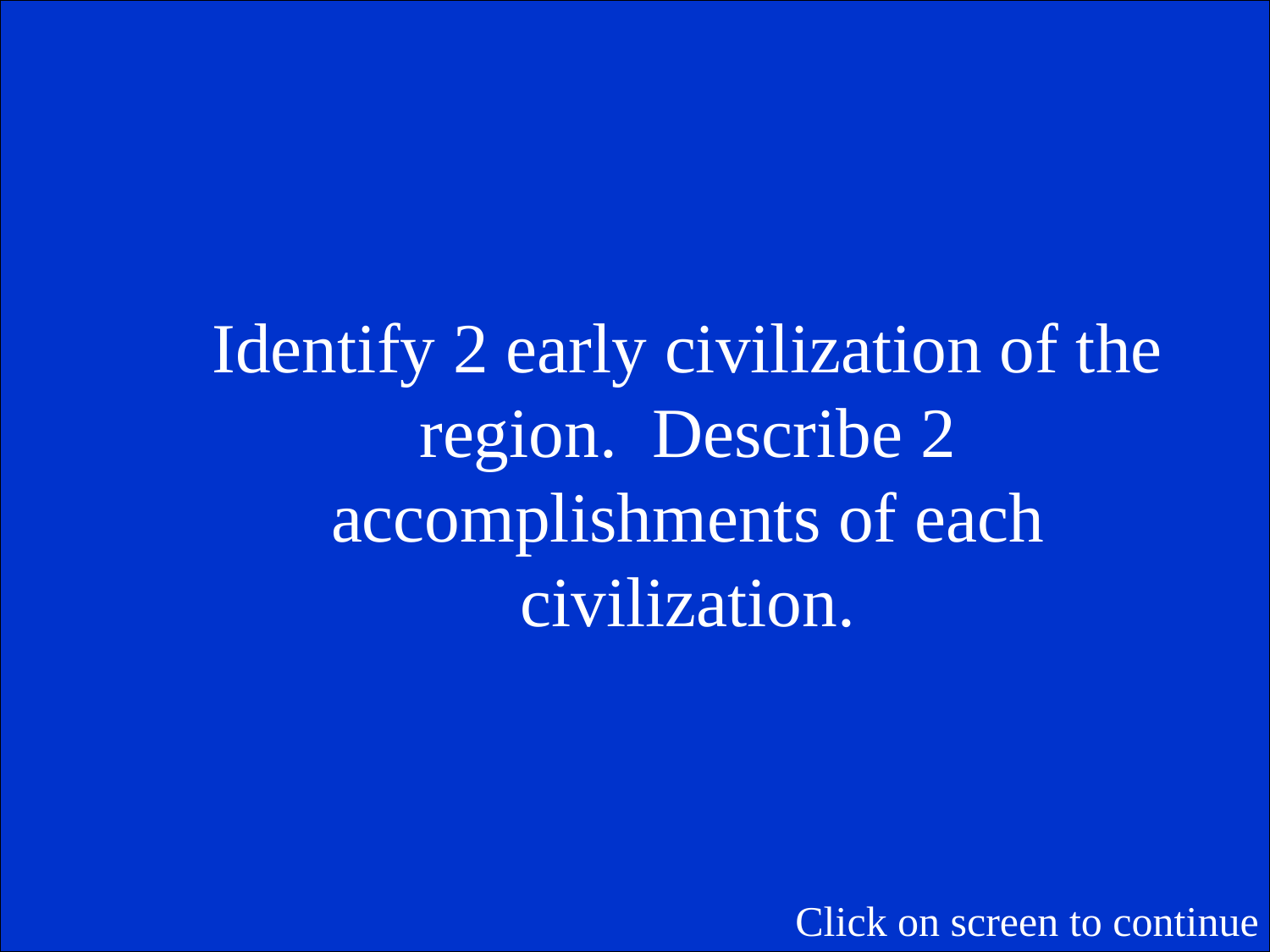

Identify 2 early civilization of the region.  Describe 2 accomplishments of each civilization.
Click on screen to continue